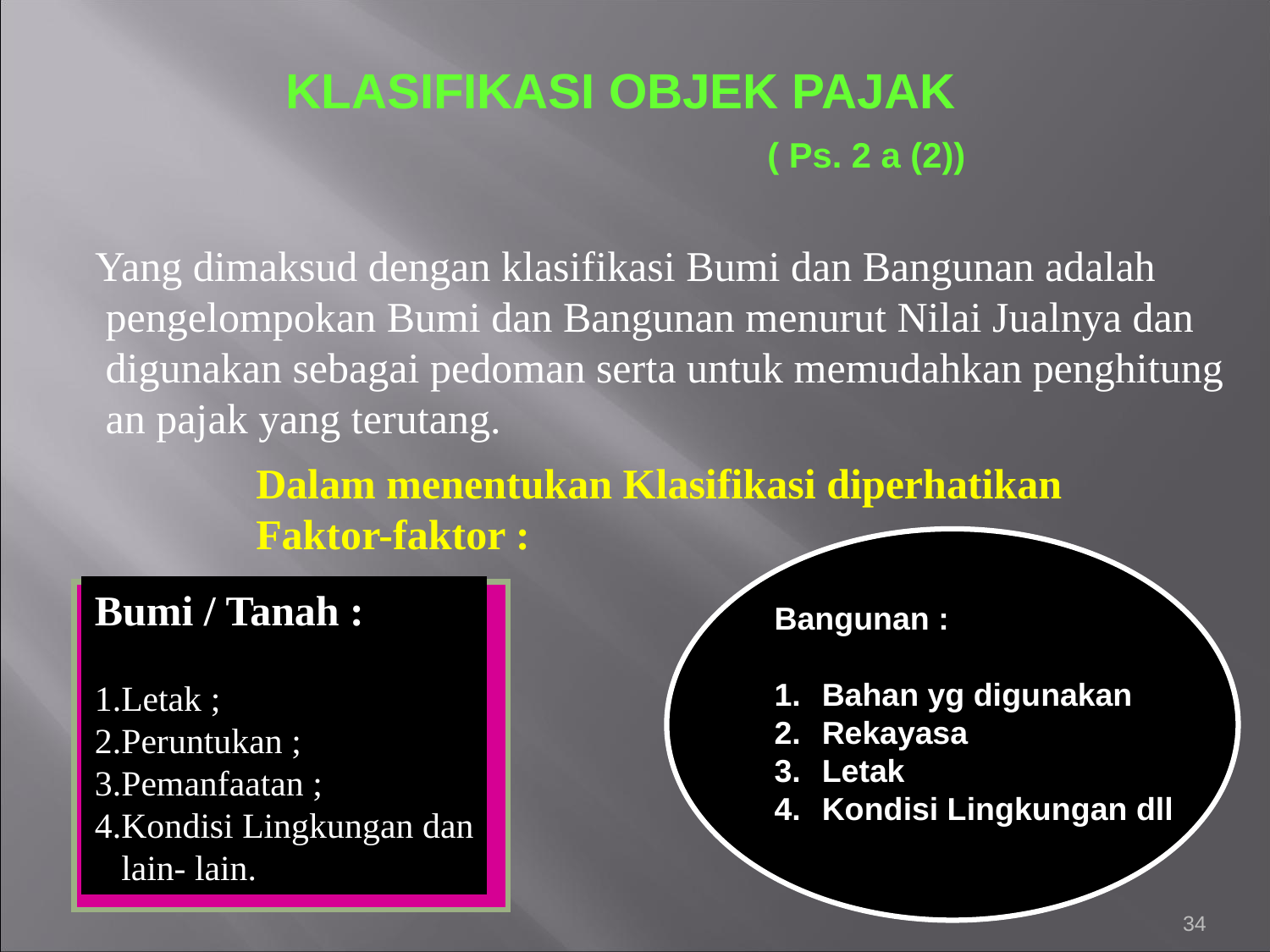

KLASIFIKASI OBJEK PAJAK
                                   ( Ps. 2 a (2))
Yang dimaksud dengan klasifikasi Bumi dan Bangunan adalah
 pengelompokan Bumi dan Bangunan menurut Nilai Jualnya dan
 digunakan sebagai pedoman serta untuk memudahkan penghitung
 an pajak yang terutang.
Dalam menentukan Klasifikasi diperhatikan Faktor-faktor :

Bumi / Tanah :

1.Letak ;
2.Peruntukan ;
3.Pemanfaatan ;
4.Kondisi Lingkungan dan
   lain- lain.

Bangunan :

Bahan yg digunakan
Rekayasa
Letak
Kondisi Lingkungan dll

34